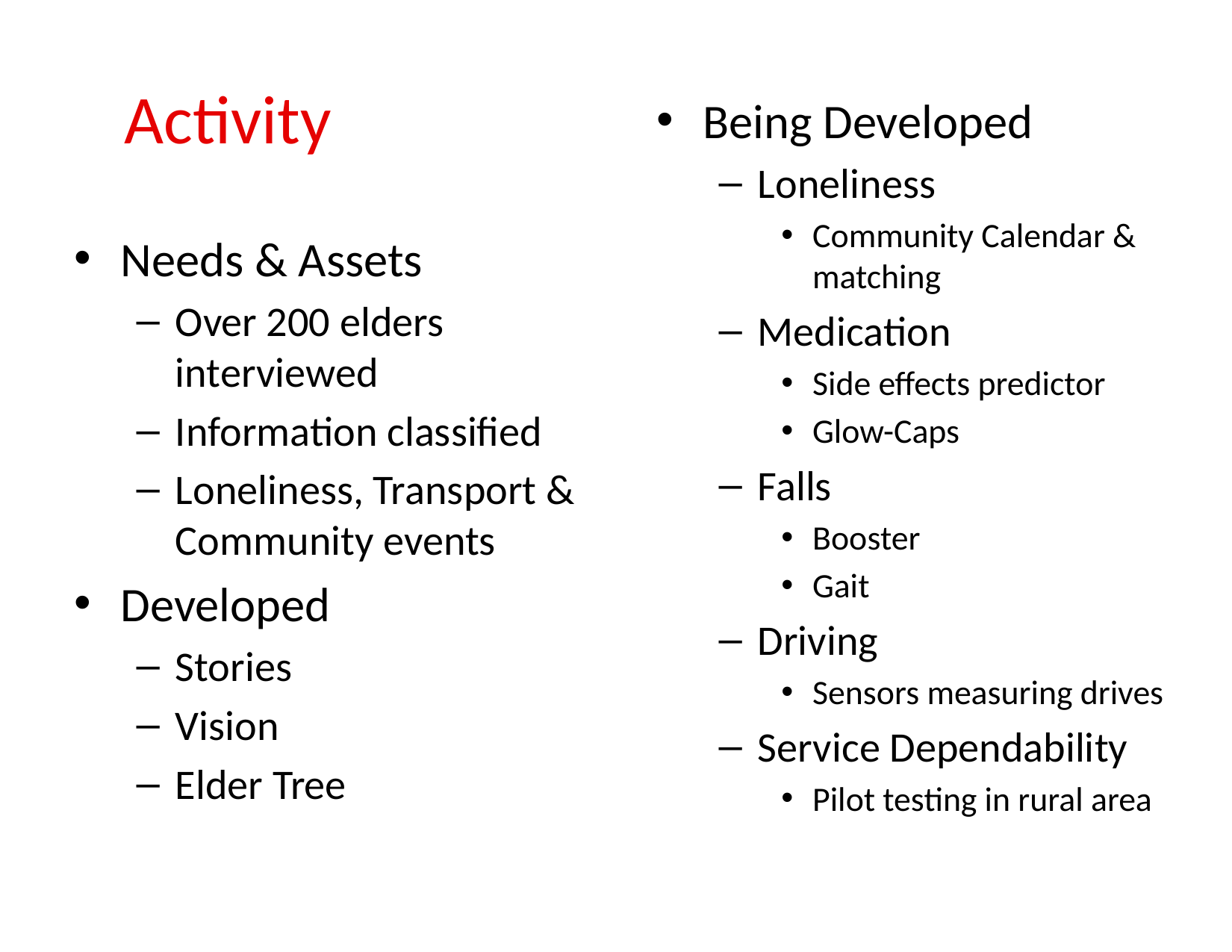

# Activity
Being Developed
Loneliness
Community Calendar & matching
Medication
Side effects predictor
Glow-Caps
Falls
Booster
Gait
Driving
Sensors measuring drives
Service Dependability
Pilot testing in rural area

Needs & Assets
Over 200 elders interviewed
Information classified
Loneliness, Transport & Community events
Developed
Stories
Vision
Elder Tree